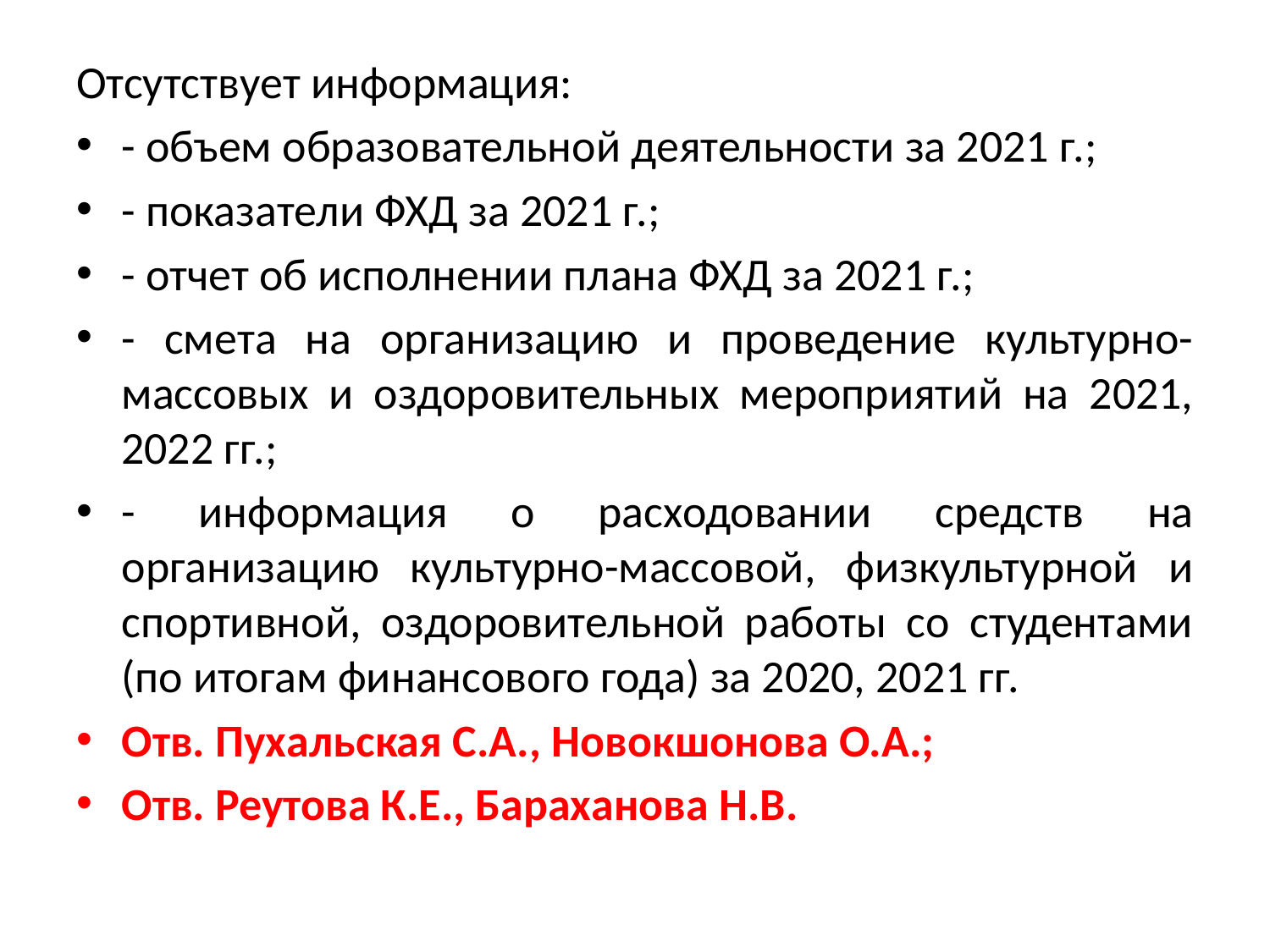

Отсутствует информация:
- объем образовательной деятельности за 2021 г.;
- показатели ФХД за 2021 г.;
- отчет об исполнении плана ФХД за 2021 г.;
- смета на организацию и проведение культурно-массовых и оздоровительных мероприятий на 2021, 2022 гг.;
- информация о расходовании средств на организацию культурно-массовой, физкультурной и спортивной, оздоровительной работы со студентами (по итогам финансового года) за 2020, 2021 гг.
Отв. Пухальская С.А., Новокшонова О.А.;
Отв. Реутова К.Е., Бараханова Н.В.